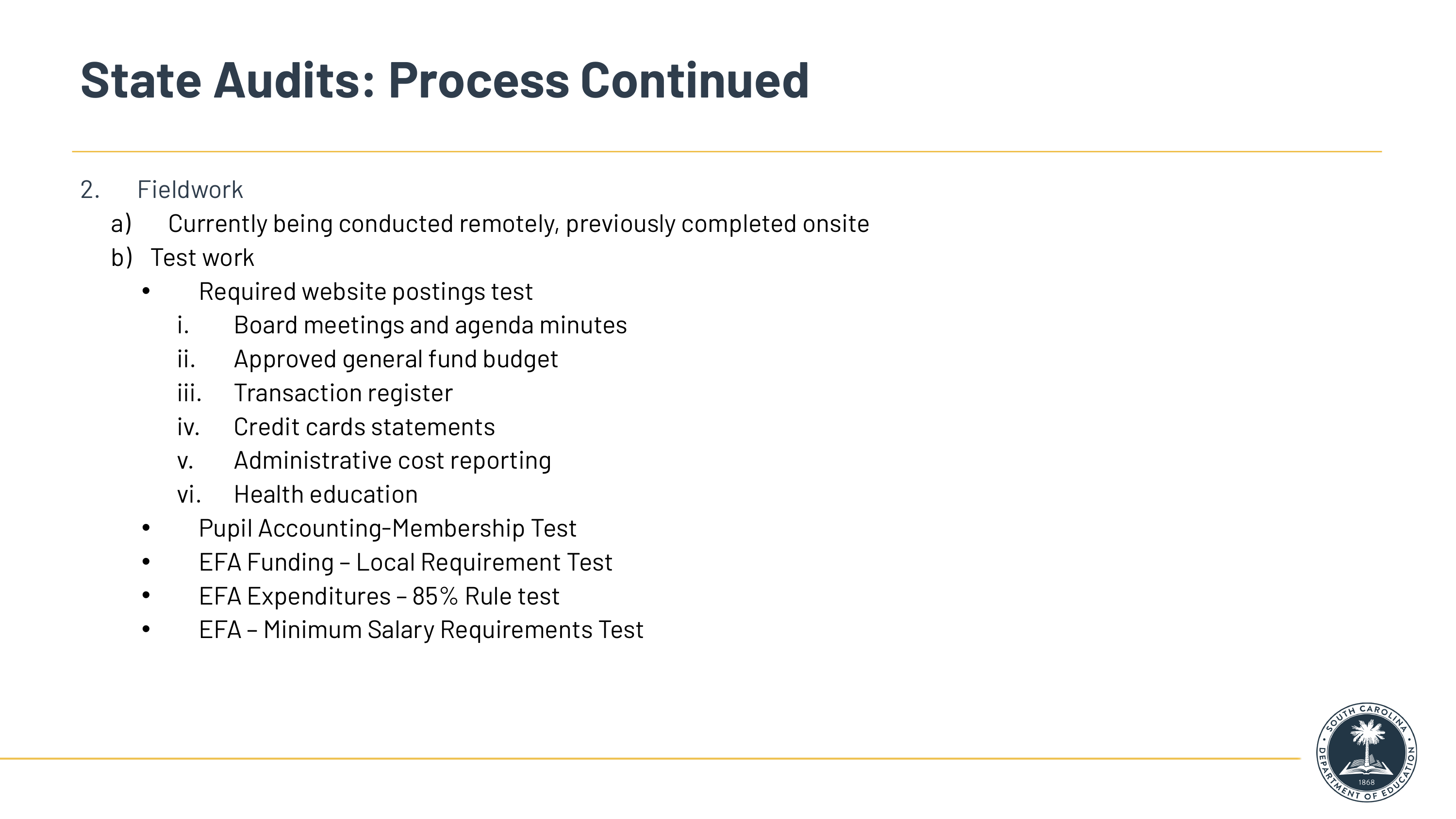

# State Audits: Process Continued
Fieldwork
Currently being conducted remotely, previously completed onsite
Test work
Required website postings test
Board meetings and agenda minutes
Approved general fund budget
Transaction register
Credit cards statements
Administrative cost reporting
Health education
Pupil Accounting-Membership Test
EFA Funding – Local Requirement Test
EFA Expenditures – 85% Rule test
EFA – Minimum Salary Requirements Test